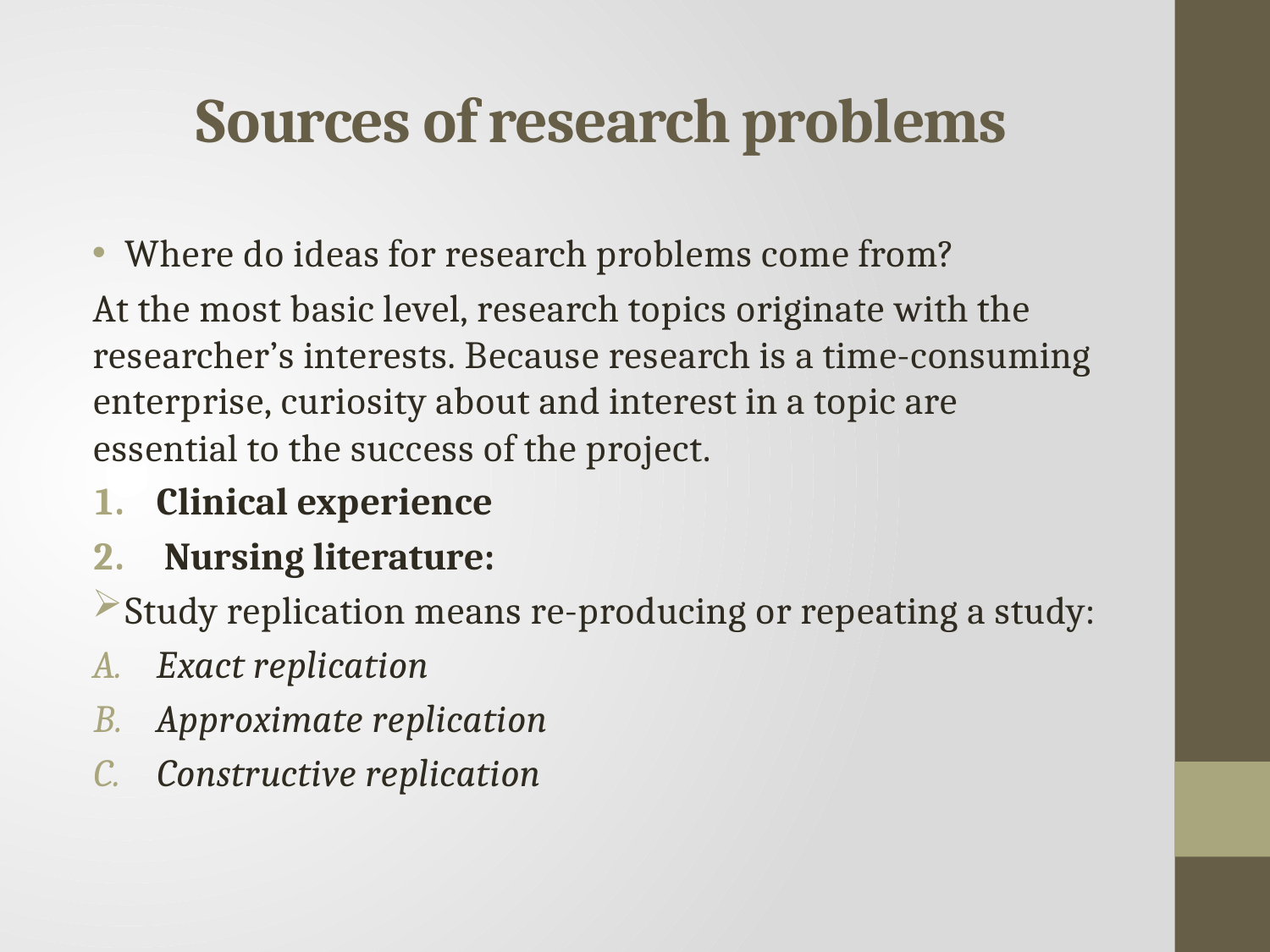

# Sources of research problems
Where do ideas for research problems come from?
At the most basic level, research topics originate with the researcher’s interests. Because research is a time-consuming enterprise, curiosity about and interest in a topic are essential to the success of the project.
Clinical experience
 Nursing literature:
Study replication means re-producing or repeating a study:
Exact replication
Approximate replication
Constructive replication